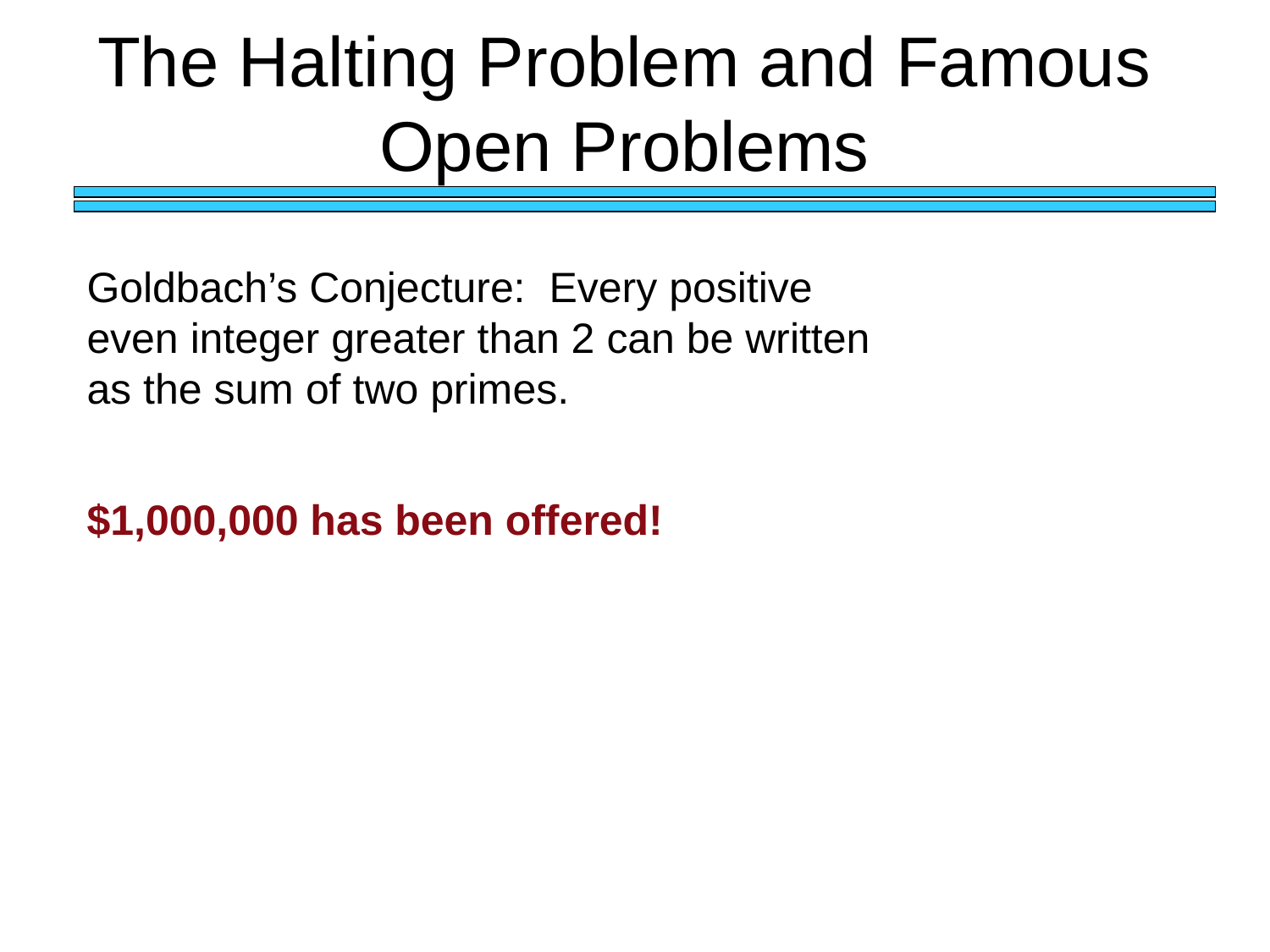

# The Halting Problem and Famous Open Problems

Goldbach’s Conjecture:  Every positive
even integer greater than 2 can be written
as the sum of two primes.

$1,000,000 has been offered!